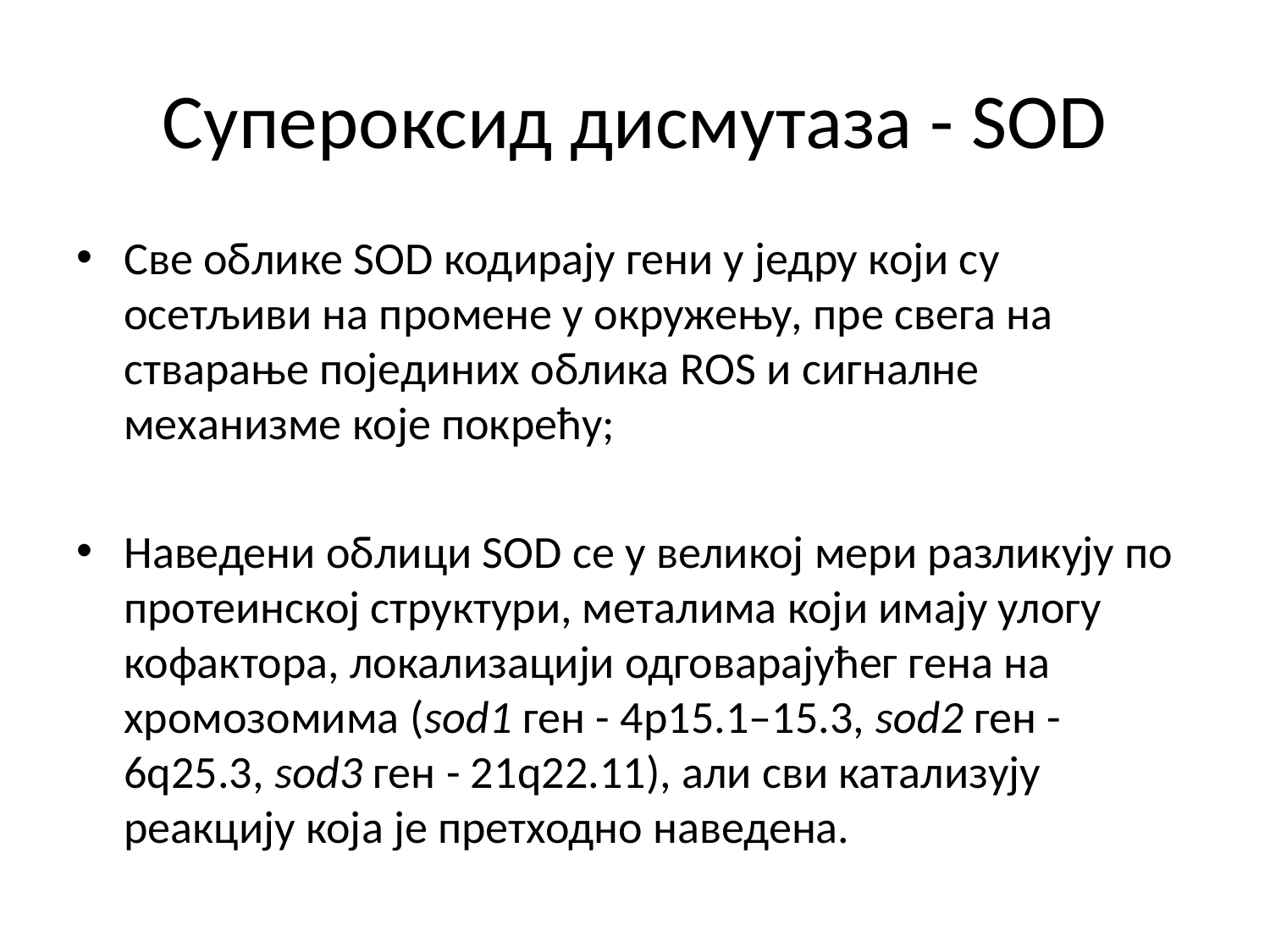

# Супероксид дисмутаза - SOD
Све облике SOD кодирају гени у једру који су осетљиви на промене у окружењу, пре свега на стварање појединих облика ROS и сигналне механизме које покрећу;

Наведени облици SOD се у великој мери разликују по протеинској структури, металима који имају улогу кофактора, локализацији одговарајућег гена на хромозомима (sod1 ген - 4p15.1–15.3, sod2 ген - 6q25.3, sod3 ген - 21q22.11), али сви катализују реакцију која је претходно наведена.